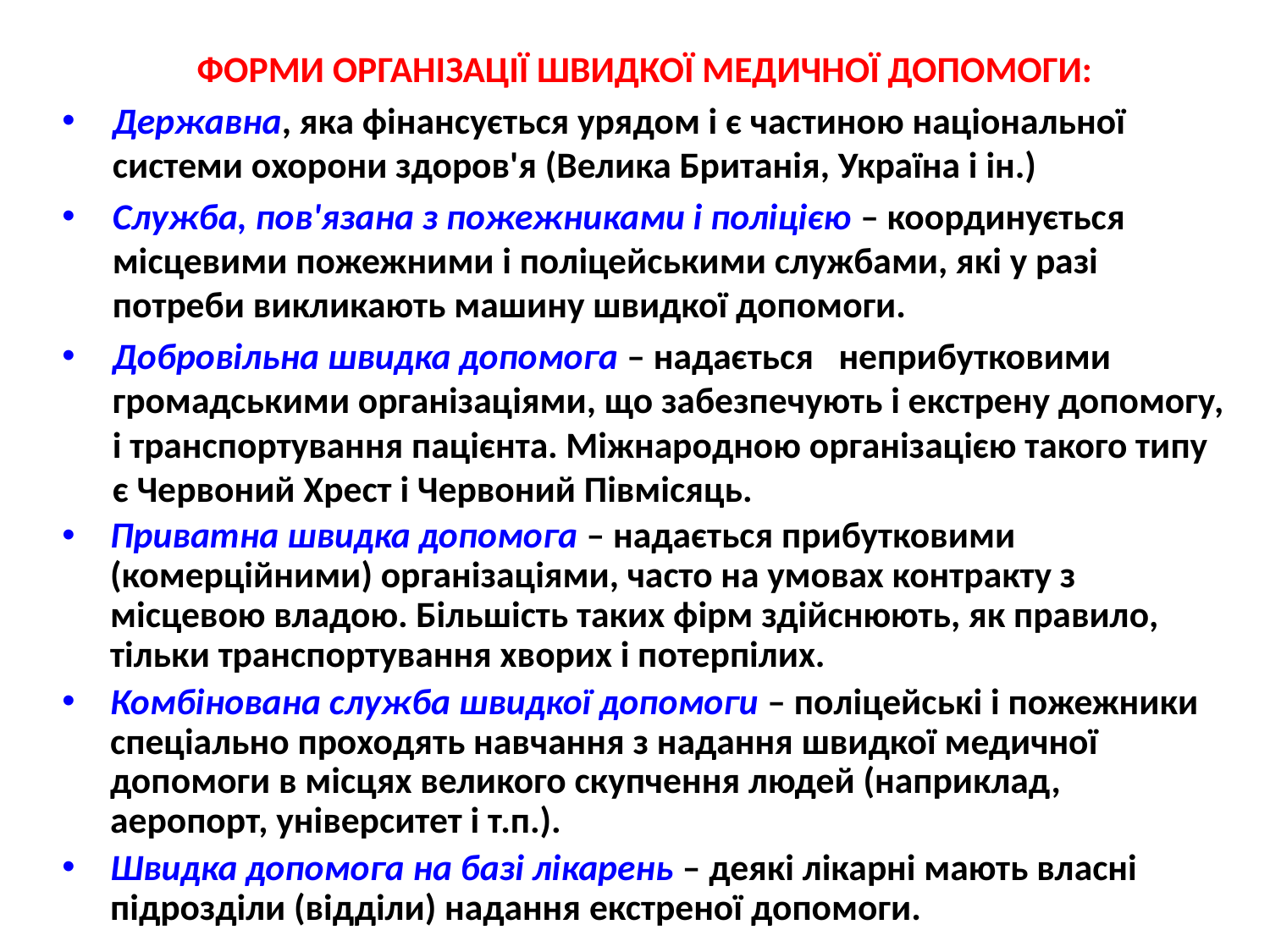

ФОРМИ ОРГАНІЗАЦІЇ ШВИДКОЇ МЕДИЧНОЇ ДОПОМОГИ:
Державна, яка фінансується урядом і є частиною національної системи охорони здоров'я (Велика Британія, Україна і ін.)
Служба, пов'язана з пожежниками і поліцією – координується місцевими пожежними і поліцейськими службами, які у разі потреби викликають машину швидкої допомоги.
Добровільна швидка допомога – надається   неприбутковими громадськими організаціями, що забезпечують і екстрену допомогу, і транспортування пацієнта. Міжнародною організацією такого типу є Червоний Хрест і Червоний Півмісяць.
Приватна швидка допомога – надається прибутковими (комерційними) організаціями, часто на умовах контракту з місцевою владою. Більшість таких фірм здійснюють, як правило, тільки транспортування хворих і потерпілих.
Комбінована служба швидкої допомоги – поліцейські і пожежники спеціально проходять навчання з надання швидкої медичної допомоги в місцях великого скупчення людей (наприклад, аеропорт, університет і т.п.).
Швидка допомога на базі лікарень – деякі лікарні мають власні підрозділи (відділи) надання екстреної допомоги.